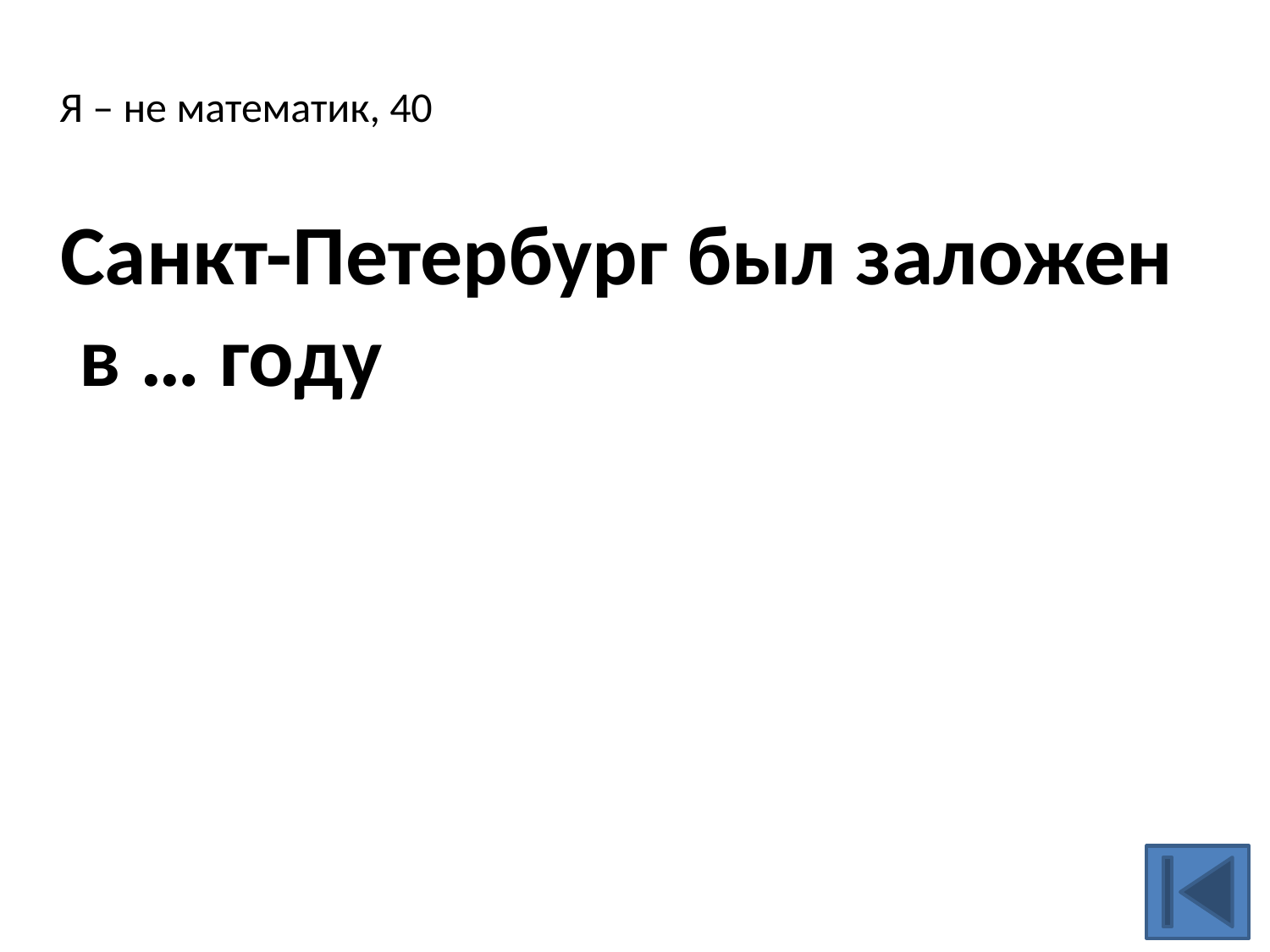

Я – не математик, 40
Санкт-Петербург был заложен
 в … году